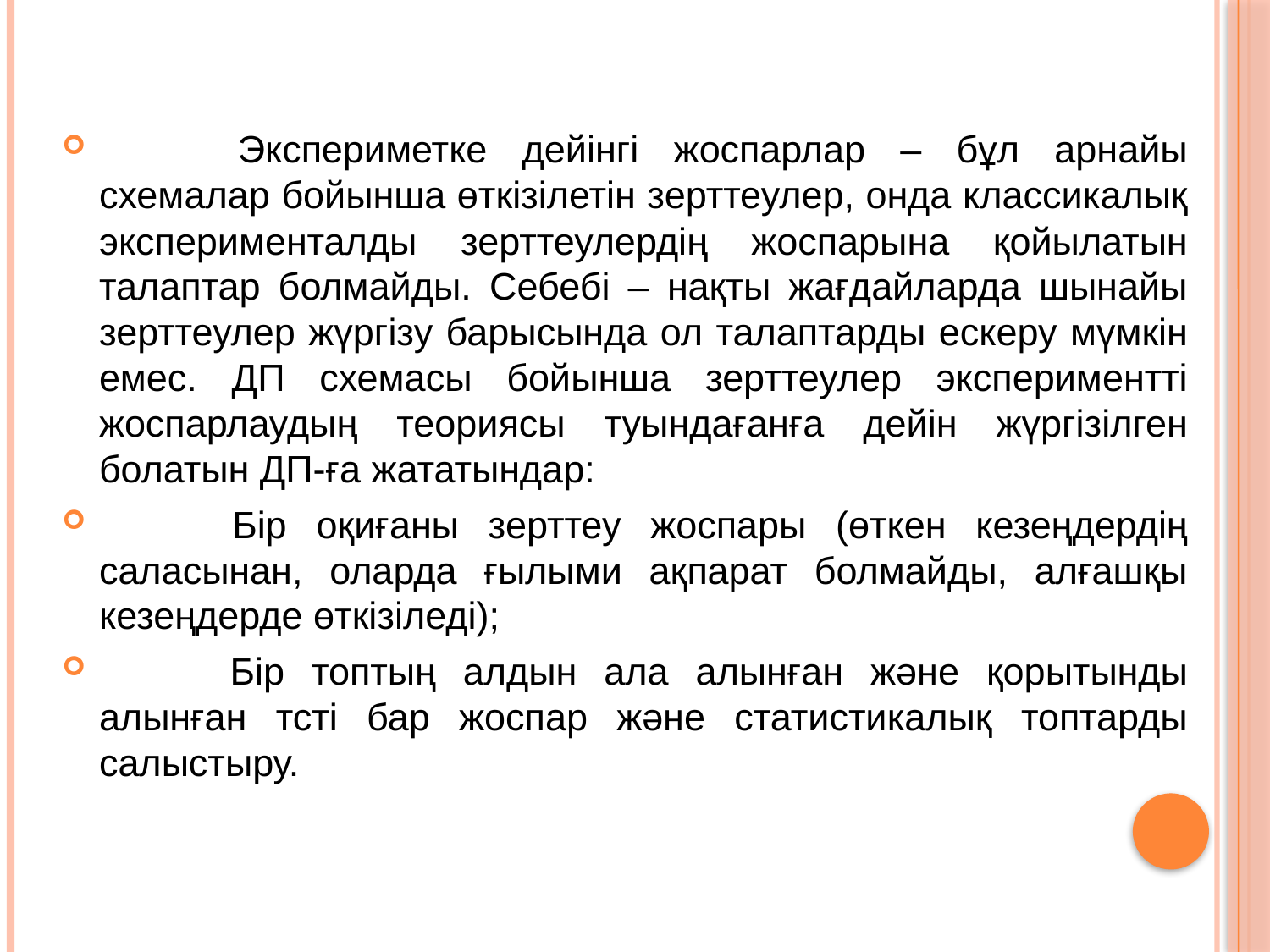

Экспериметке дейінгі жоспарлар – бұл арнайы схемалар бойынша өткізілетін зерттеулер, онда классикалық эксперименталды зерттеулердің жоспарына қойылатын талаптар болмайды. Себебі – нақты жағдайларда шынайы зерттеулер жүргізу барысында ол талаптарды ескеру мүмкін емес. ДП схемасы бойынша зерттеулер экспериментті жоспарлаудың теориясы туындағанға дейін жүргізілген болатын ДП-ға жататындар:
 	Бір оқиғаны зерттеу жоспары (өткен кезеңдердің саласынан, оларда ғылыми ақпарат болмайды, алғашқы кезеңдерде өткізіледі);
 	Бір топтың алдын ала алынған және қорытынды алынған тсті бар жоспар және статистикалық топтарды салыстыру.